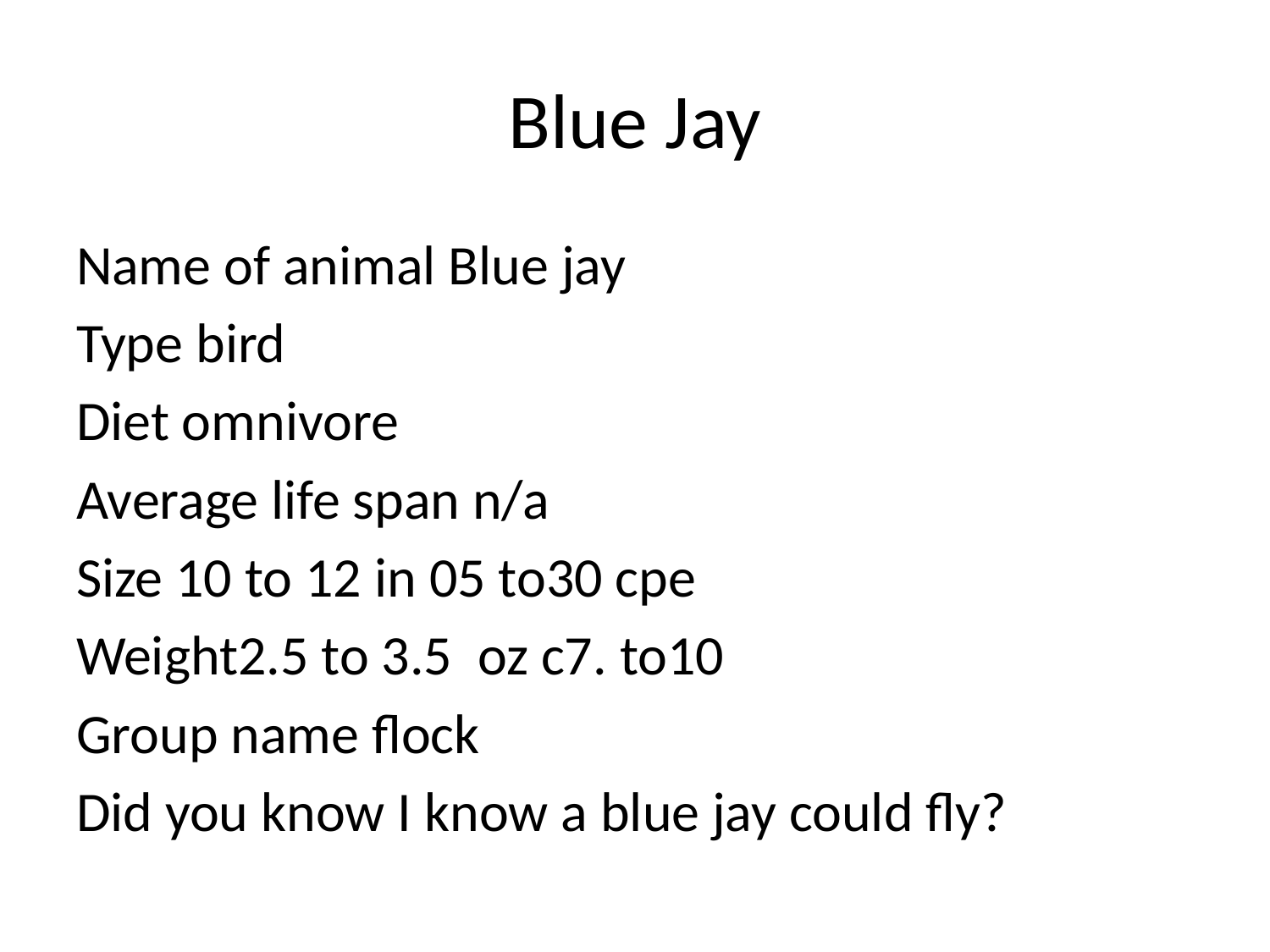

# Blue Jay
Name of animal Blue jay
Type bird
Diet omnivore
Average life span n/a
Size 10 to 12 in 05 to30 cpe
Weight2.5 to 3.5  oz c7. to10
Group name flock
Did you know I know a blue jay could fly?